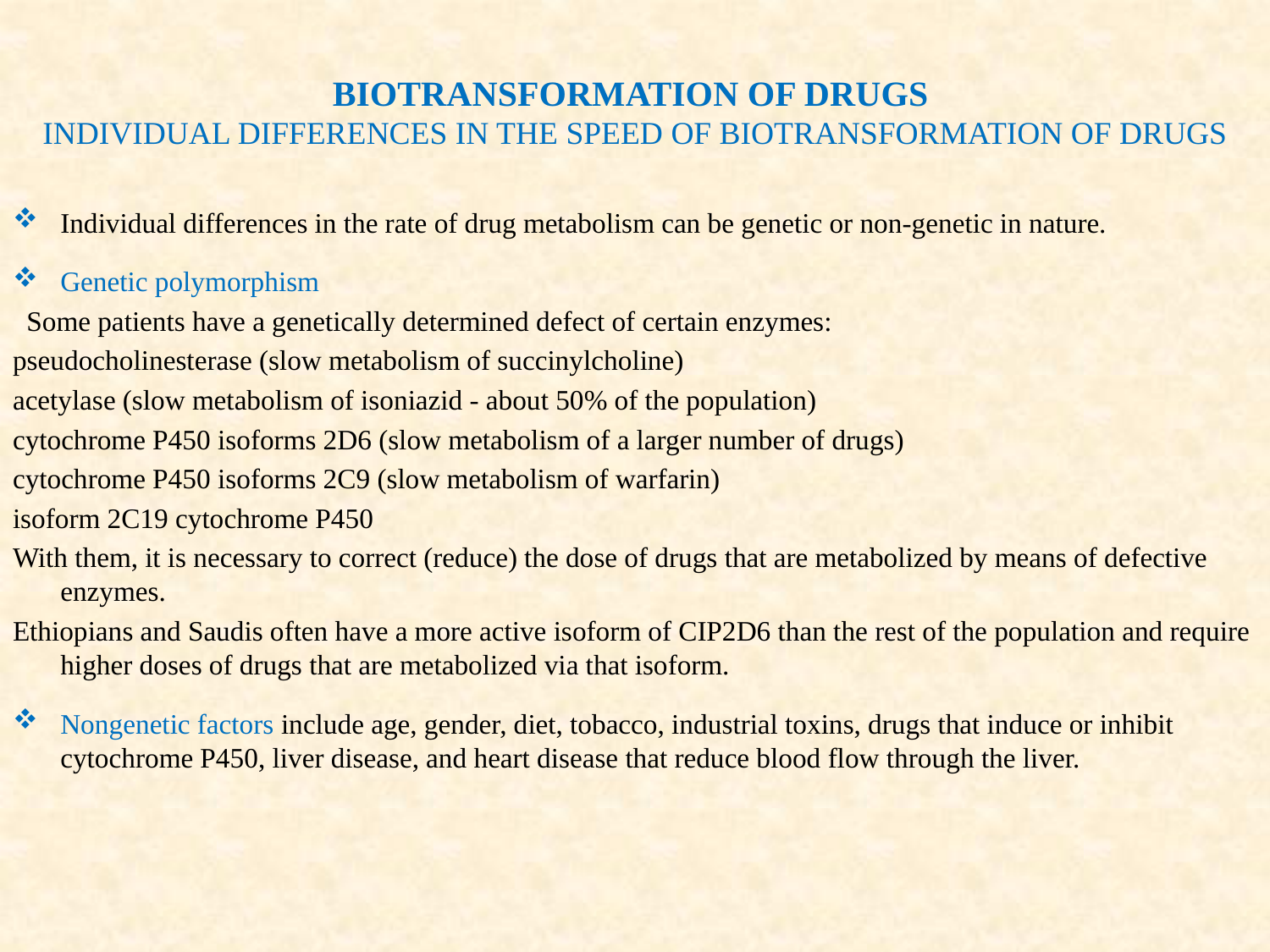

# BIOTRANSFORMATION OF DRUGS INDIVIDUAL DIFFERENCES IN THE SPEED OF BIOTRANSFORMATION OF DRUGS

Individual differences in the rate of drug metabolism can be genetic or non-genetic in nature.

Genetic polymorphism
  Some patients have a genetically determined defect of certain enzymes:
pseudocholinesterase (slow metabolism of succinylcholine)
acetylase (slow metabolism of isoniazid - about 50% of the population)
cytochrome P450 isoforms 2D6 (slow metabolism of a larger number of drugs)
cytochrome P450 isoforms 2C9 (slow metabolism of warfarin)
isoform 2C19 cytochrome P450
With them, it is necessary to correct (reduce) the dose of drugs that are metabolized by means of defective enzymes.
Ethiopians and Saudis often have a more active isoform of CIP2D6 than the rest of the population and require higher doses of drugs that are metabolized via that isoform.

Nongenetic factors include age, gender, diet, tobacco, industrial toxins, drugs that induce or inhibit cytochrome P450, liver disease, and heart disease that reduce blood flow through the liver.